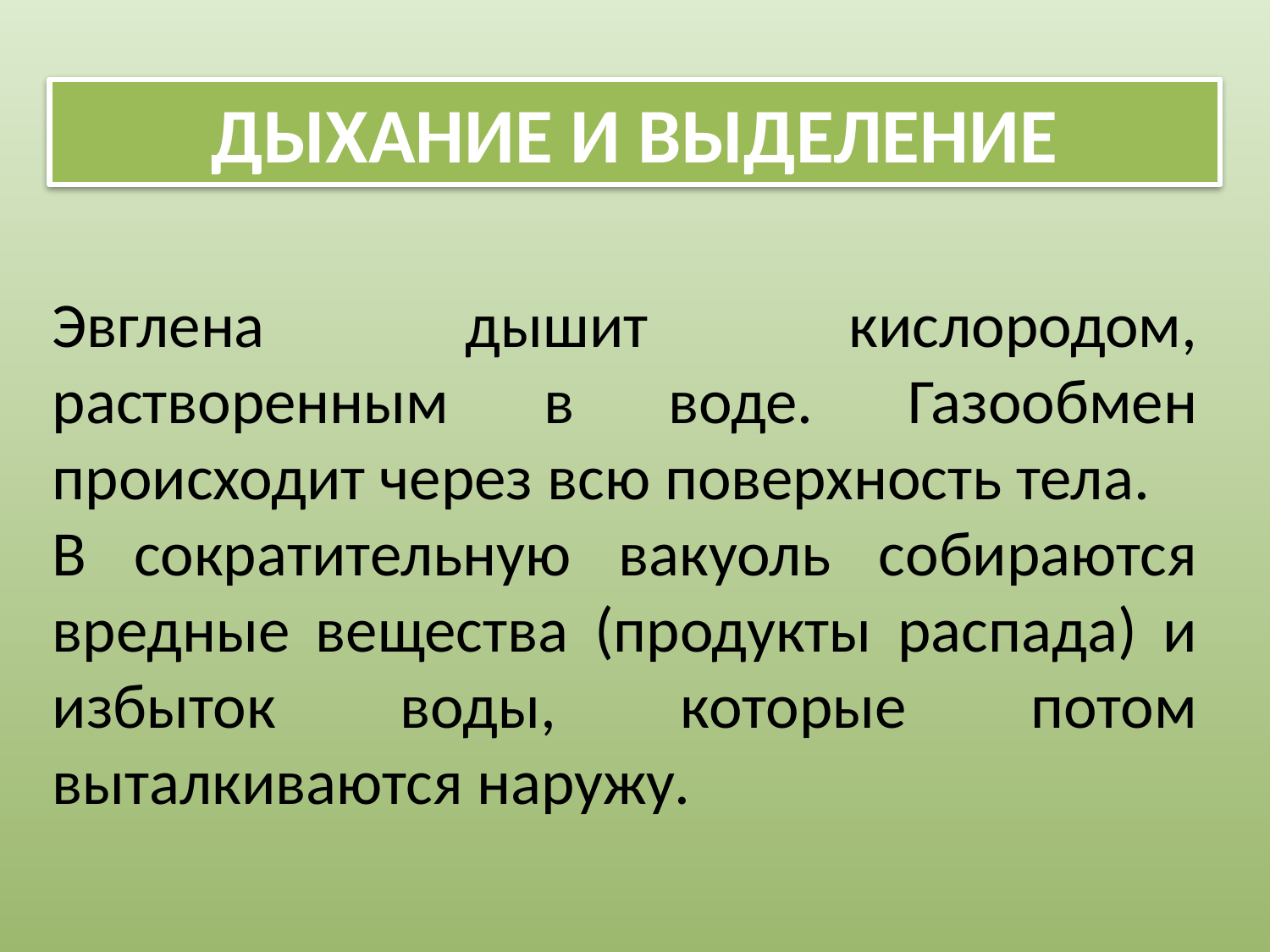

ДЫХАНИЕ И ВЫДЕЛЕНИЕ
Эвглена дышит кислородом, растворенным в воде. Газообмен происходит через всю поверхность тела.
В сократительную вакуоль собираются вредные вещества (продукты распада) и избыток воды, которые потом выталкиваются наружу.